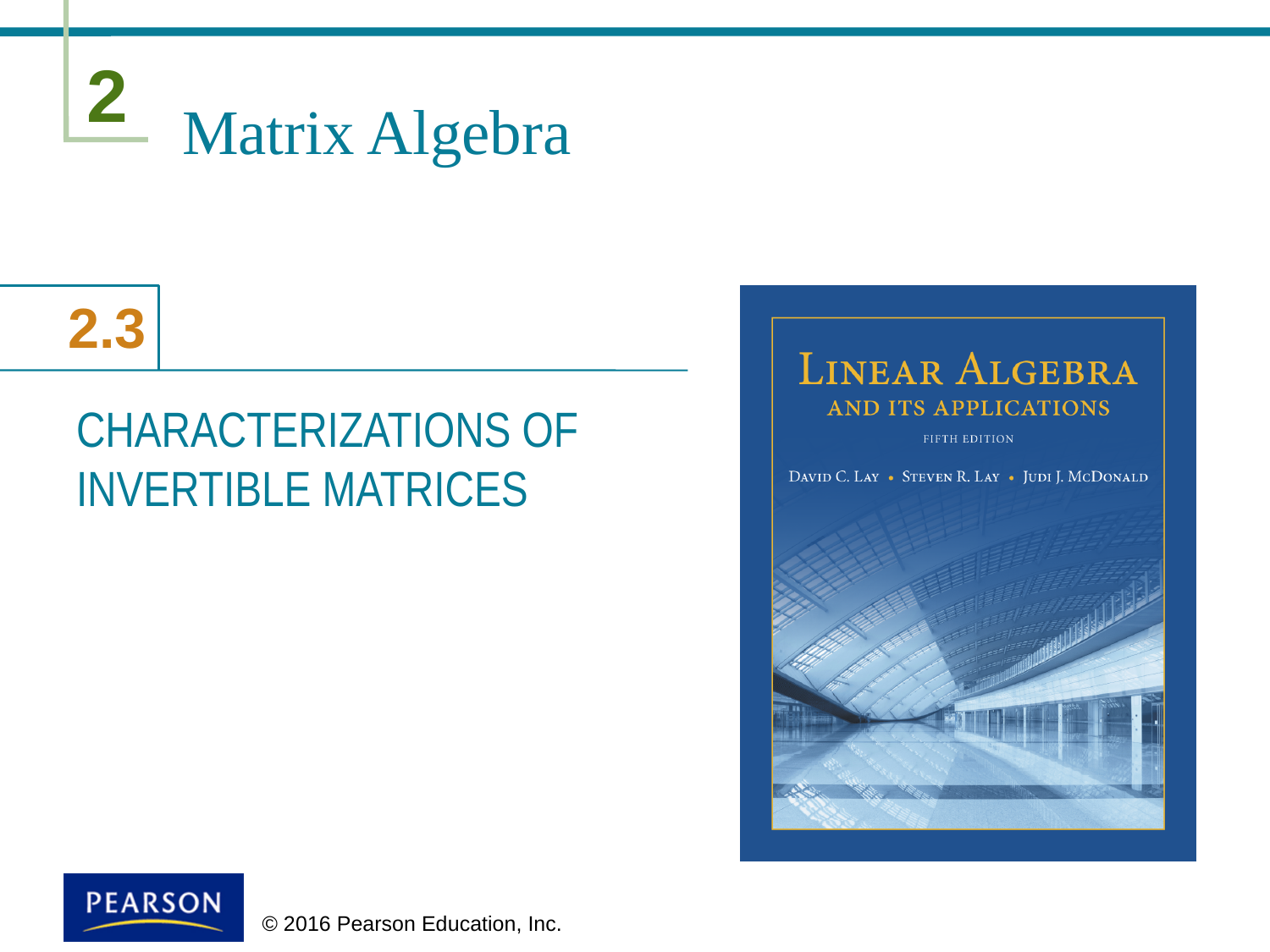

# Matrix Algebra
CHARACTERIZATIONS OF INVERTIBLE MATRICES
 © 2016 Pearson Education, Inc.